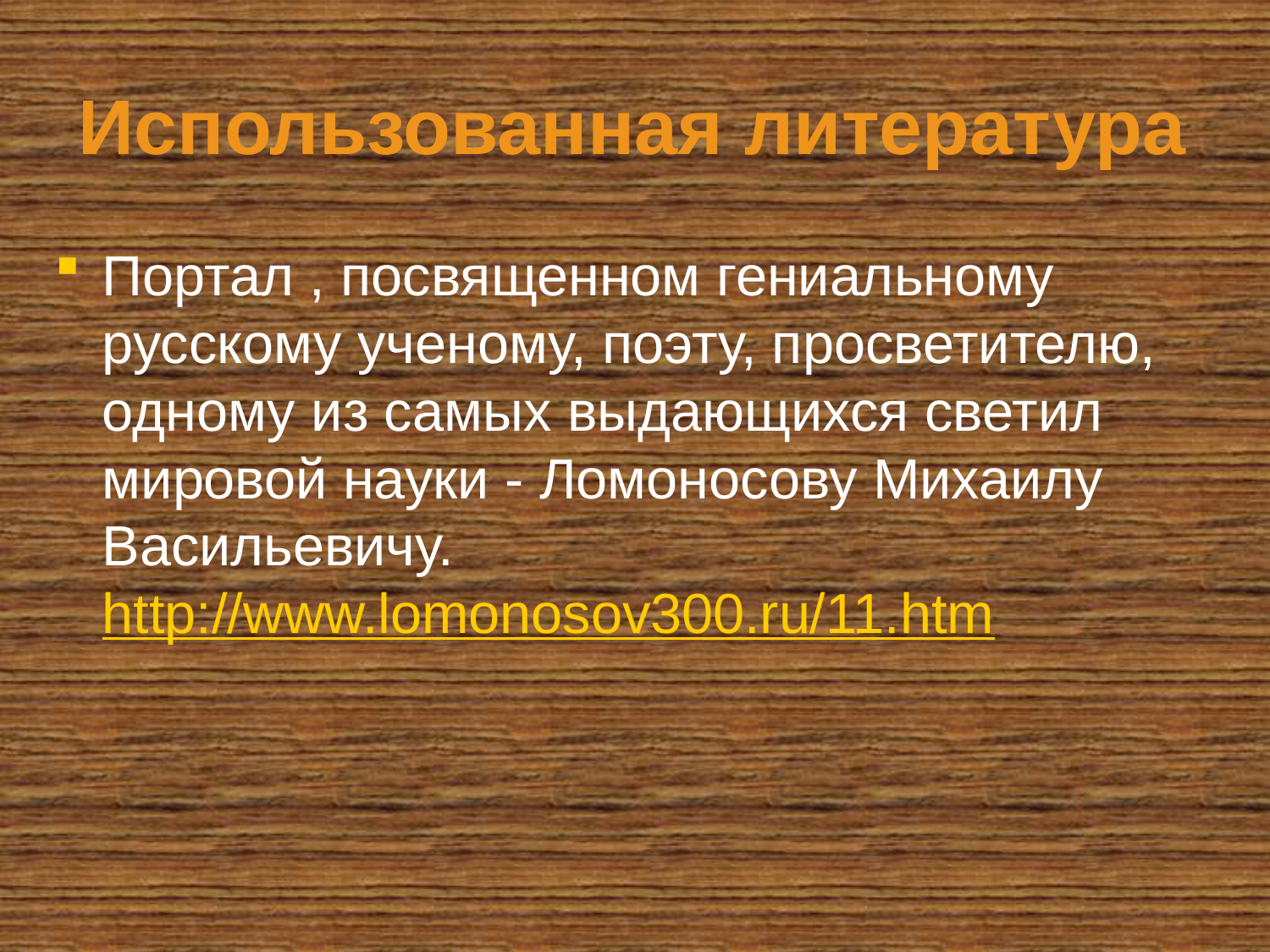

# Использованная литература
Портал , посвященном гениальному русскому ученому, поэту, просветителю, одному из самых выдающихся светил мировой науки - Ломоносову Михаилу Васильевичу.
http://www.lomonosov300.ru/11.htm